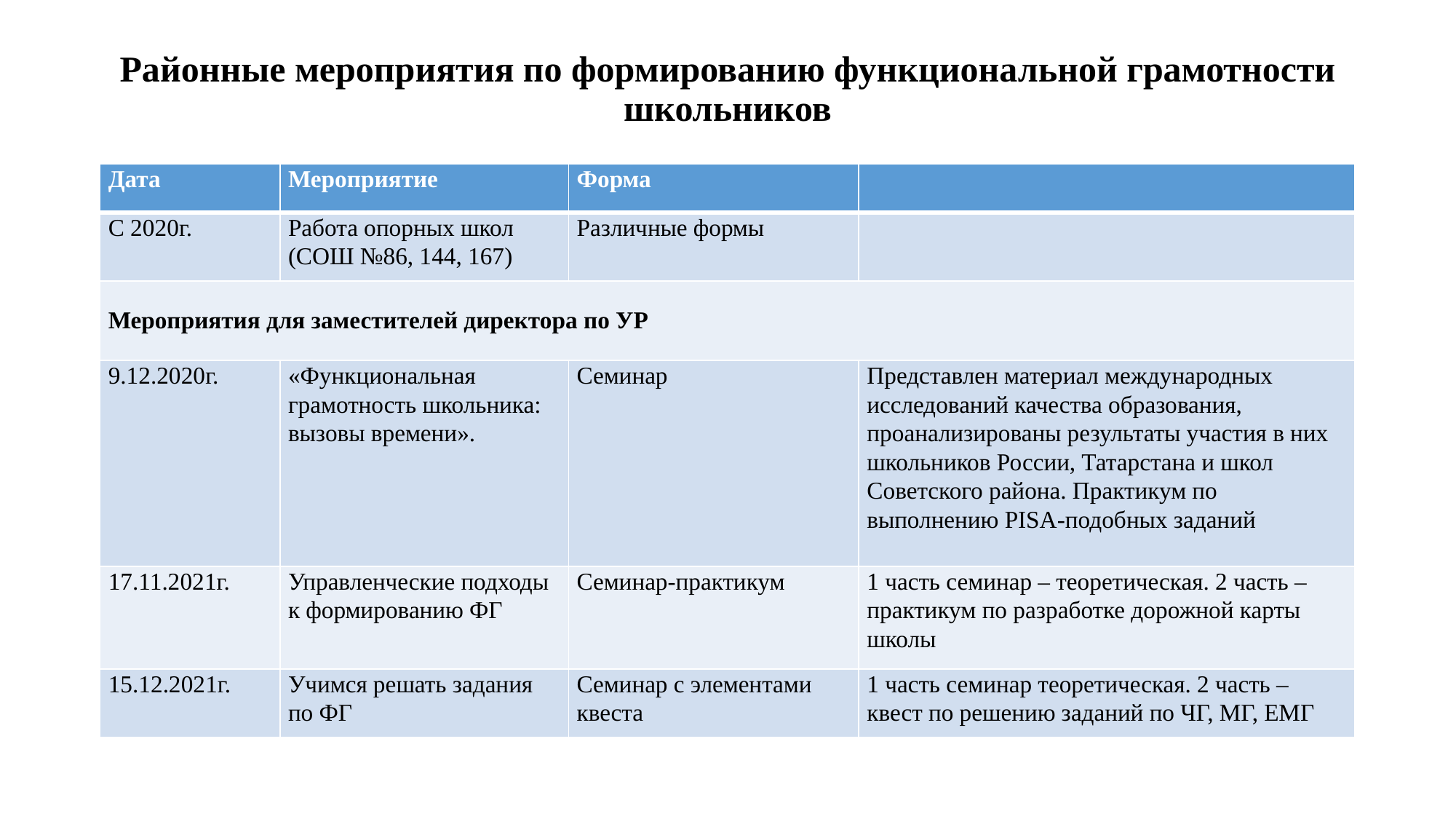

# Районные мероприятия по формированию функциональной грамотности школьников
| Дата | Мероприятие | Форма |  |
| --- | --- | --- | --- |
| С 2020г. | Работа опорных школ (СОШ №86, 144, 167) | Различные формы |  |
| Мероприятия для заместителей директора по УР |  |  |  |
| 9.12.2020г. | «Функциональная грамотность школьника: вызовы времени». | Семинар | Представлен материал международных исследований качества образования, проанализированы результаты участия в них школьников России, Татарстана и школ Советского района. Практикум по выполнению PISA-подобных заданий |
| 17.11.2021г. | Управленческие подходы к формированию ФГ | Семинар-практикум | 1 часть семинар – теоретическая. 2 часть – практикум по разработке дорожной карты школы |
| 15.12.2021г. | Учимся решать задания по ФГ | Семинар с элементами квеста | 1 часть семинар теоретическая. 2 часть – квест по решению заданий по ЧГ, МГ, ЕМГ |